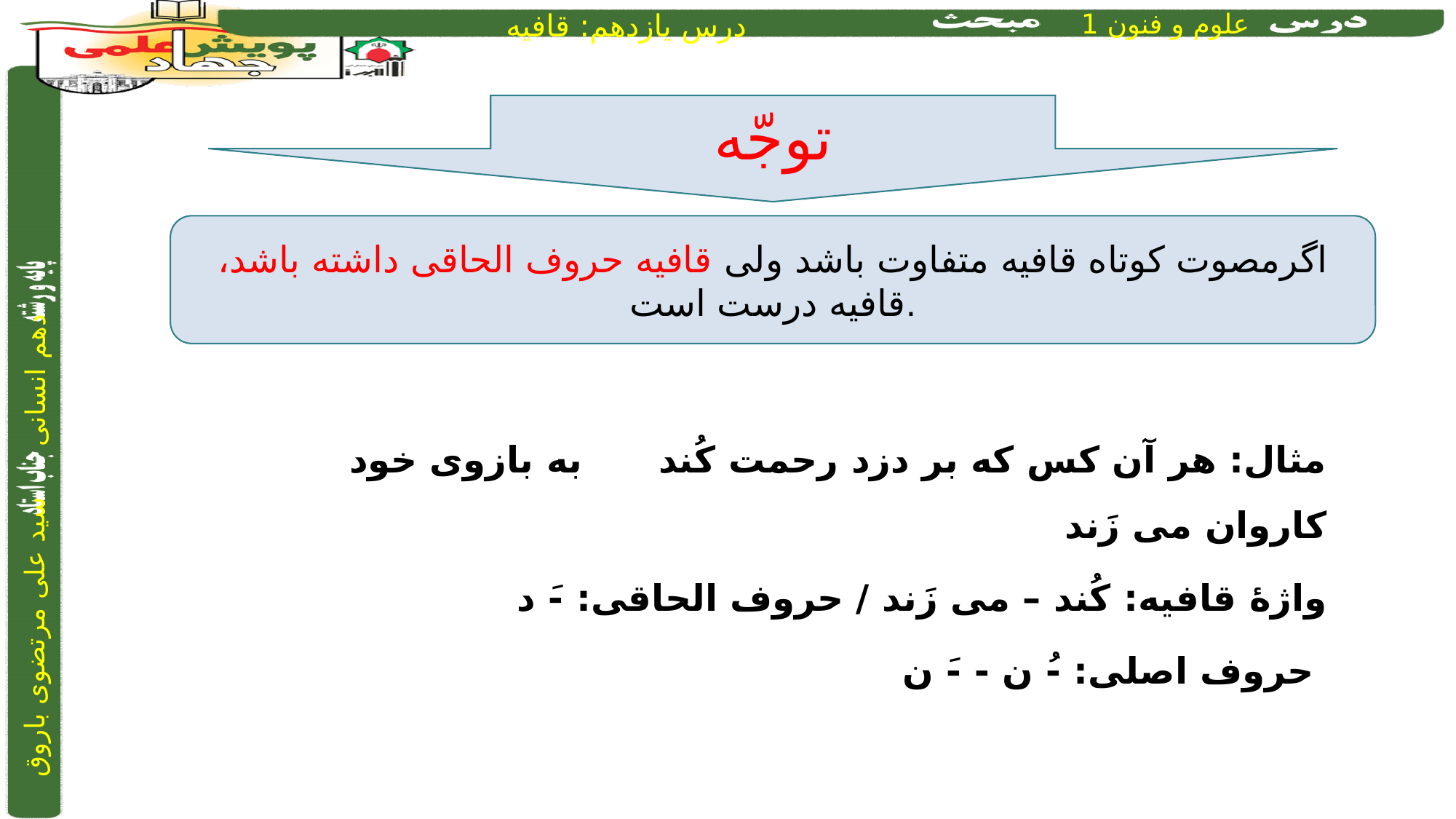

توجّه
اگرمصوت کوتاه قافیه متفاوت باشد ولی قافیه حروف الحاقی داشته باشد، قافیه درست است.
مثال: هر آن کس که بر دزد رحمت کُند      به بازوی خود کاروان می زَند
واژۀ قافیه: کُند – می زَند / حروف الحاقی: -َ د
 حروف اصلی: -ُ ن - -َ ن